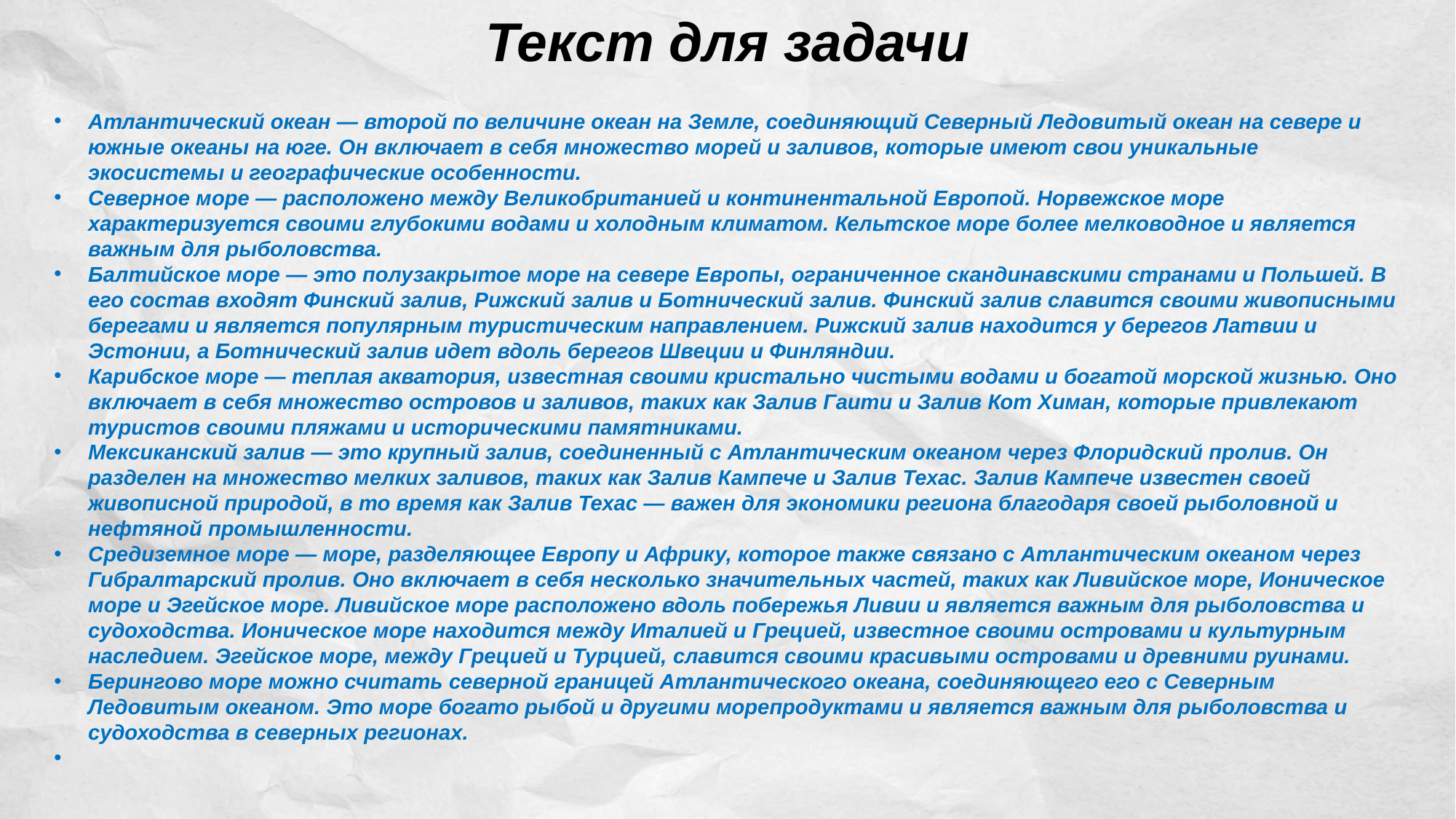

Текст для задачи

Атлантический океан — второй по величине океан на Земле, соединяющий Северный Ледовитый океан на севере и южные океаны на юге. Он включает в себя множество морей и заливов, которые имеют свои уникальные экосистемы и географические особенности.
Северное море — расположено между Великобританией и континентальной Европой. Норвежское море характеризуется своими глубокими водами и холодным климатом. Кельтское море более мелководное и является важным для рыболовства.
Балтийское море — это полузакрытое море на севере Европы, ограниченное скандинавскими странами и Польшей. В его состав входят Финский залив, Рижский залив и Ботнический залив. Финский залив славится своими живописными берегами и является популярным туристическим направлением. Рижский залив находится у берегов Латвии и Эстонии, а Ботнический залив идет вдоль берегов Швеции и Финляндии.
Карибское море — теплая акватория, известная своими кристально чистыми водами и богатой морской жизнью. Оно включает в себя множество островов и заливов, таких как Залив Гаити и Залив Кот Химан, которые привлекают туристов своими пляжами и историческими памятниками.
Мексиканский залив — это крупный залив, соединенный с Атлантическим океаном через Флоридский пролив. Он разделен на множество мелких заливов, таких как Залив Кампече и Залив Техас. Залив Кампече известен своей живописной природой, в то время как Залив Техас — важен для экономики региона благодаря своей рыболовной и нефтяной промышленности.
Средиземное море — море, разделяющее Европу и Африку, которое также связано с Атлантическим океаном через Гибралтарский пролив. Оно включает в себя несколько значительных частей, таких как Ливийское море, Ионическое море и Эгейское море. Ливийское море расположено вдоль побережья Ливии и является важным для рыболовства и судоходства. Ионическое море находится между Италией и Грецией, известное своими островами и культурным наследием. Эгейское море, между Грецией и Турцией, славится своими красивыми островами и древними руинами.
Берингово море можно считать северной границей Атлантического океана, соединяющего его с Северным Ледовитым океаном. Это море богато рыбой и другими морепродуктами и является важным для рыболовства и судоходства в северных регионах.